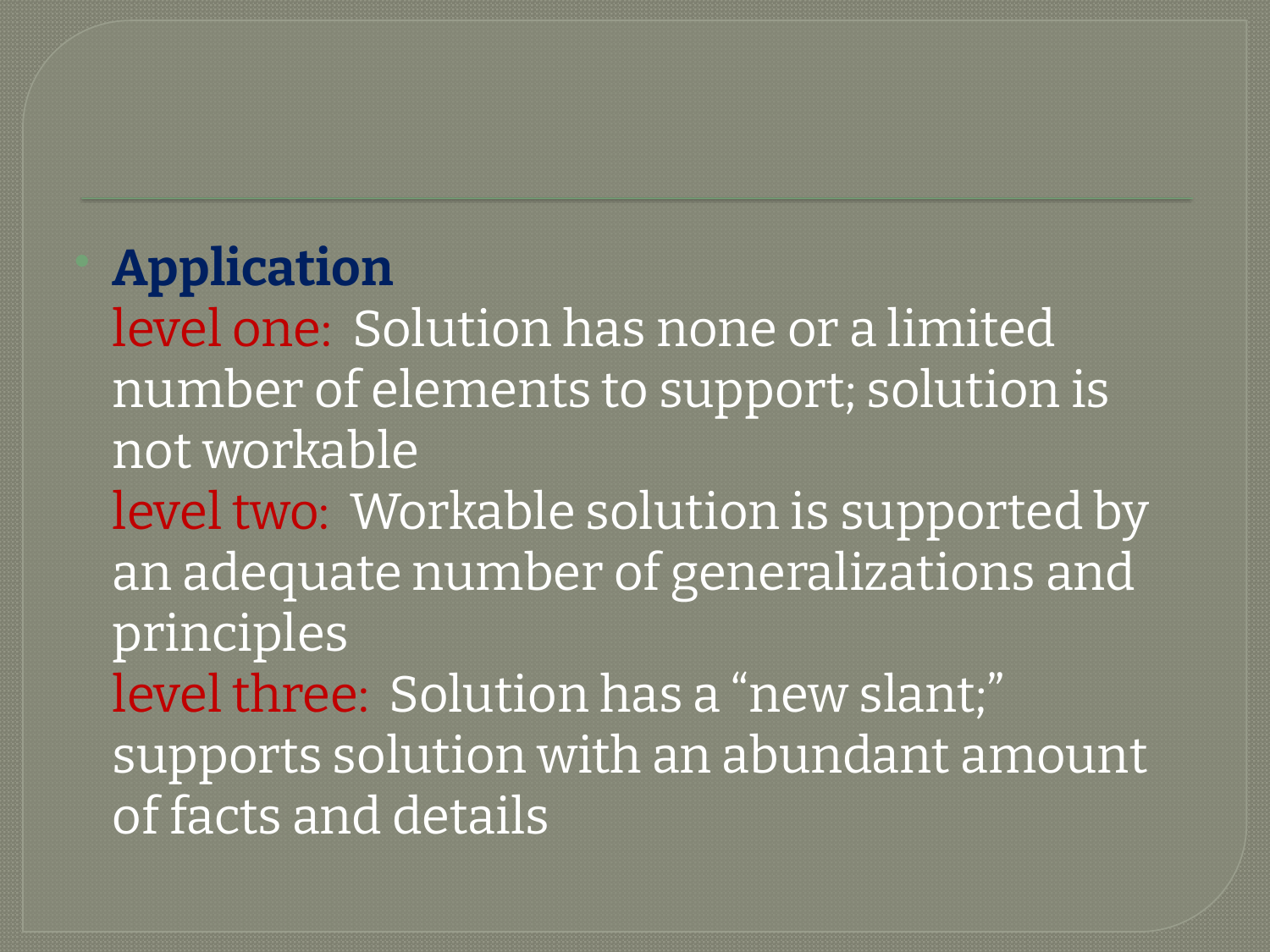

#
Application
	level one:  Solution has none or a limited number of elements to support; solution is not workable
	level two:  Workable solution is supported by an adequate number of generalizations and principles
	level three:  Solution has a “new slant;” supports solution with an abundant amount of facts and details